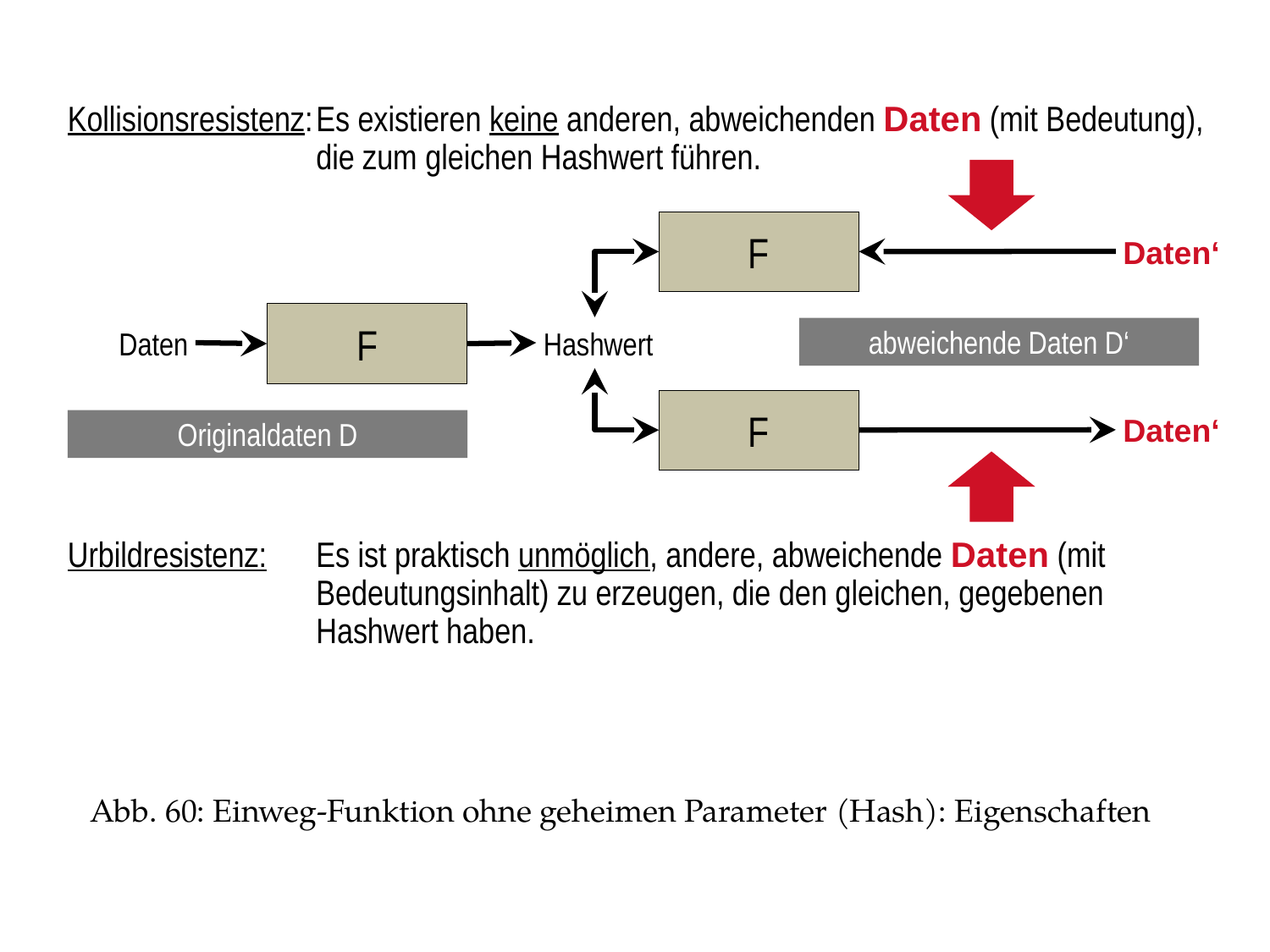

Kollisionsresistenz:	Es existieren keine anderen, abweichenden Daten (mit Bedeutung), die zum gleichen Hashwert führen.

F
 Daten‘
F
Daten
 Hashwert
abweichende Daten D‘
F
 Daten‘
Originaldaten D

Urbildresistenz:	Es ist praktisch unmöglich, andere, abweichende Daten (mit Bedeutungsinhalt) zu erzeugen, die den gleichen, gegebenen Hashwert haben.
Abb. 60: Einweg-Funktion ohne geheimen Parameter (Hash): Eigenschaften